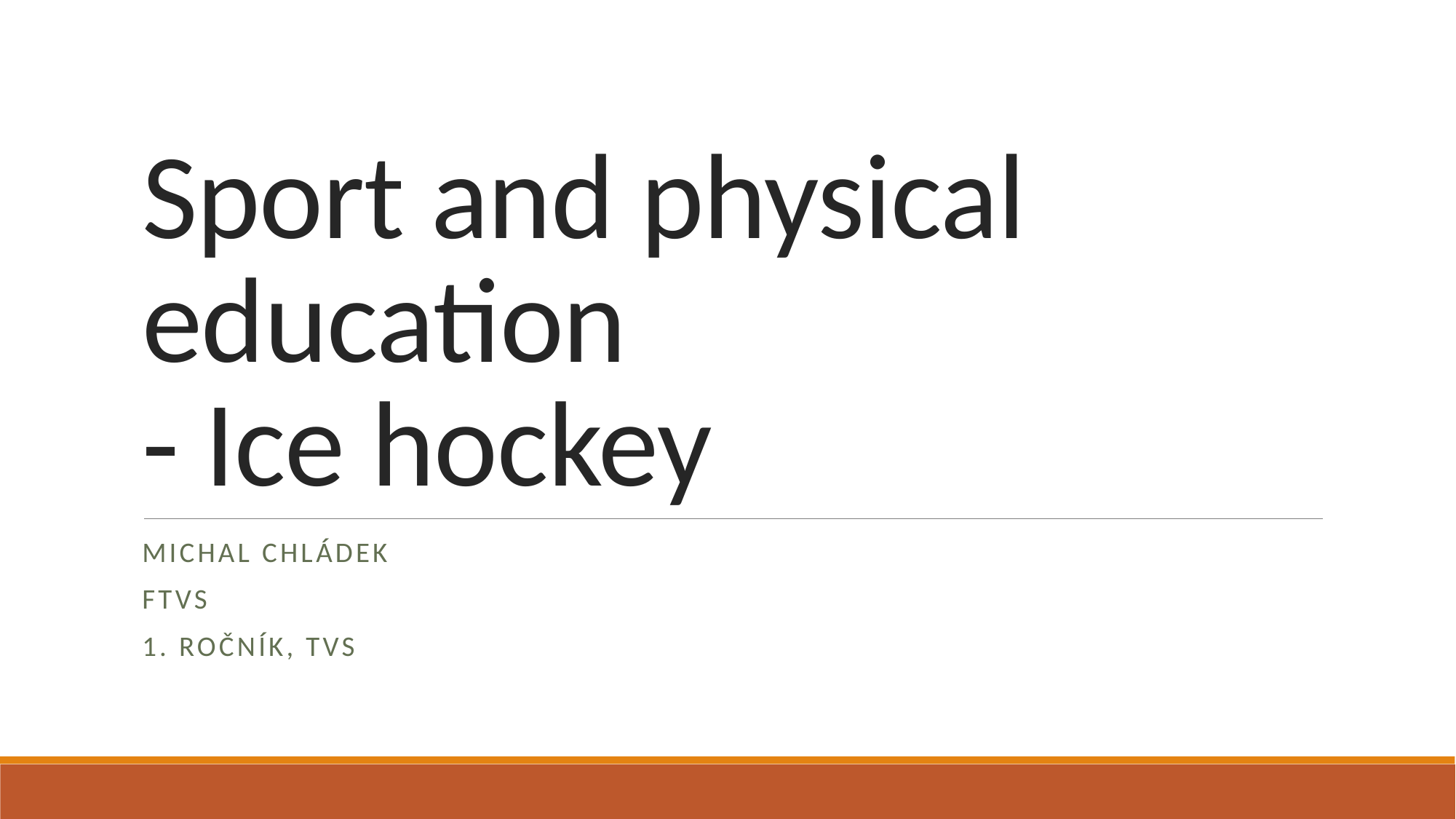

# Sport and physical education - Ice hockey
Michal Chládek
FTVS
1. ročník, TVS